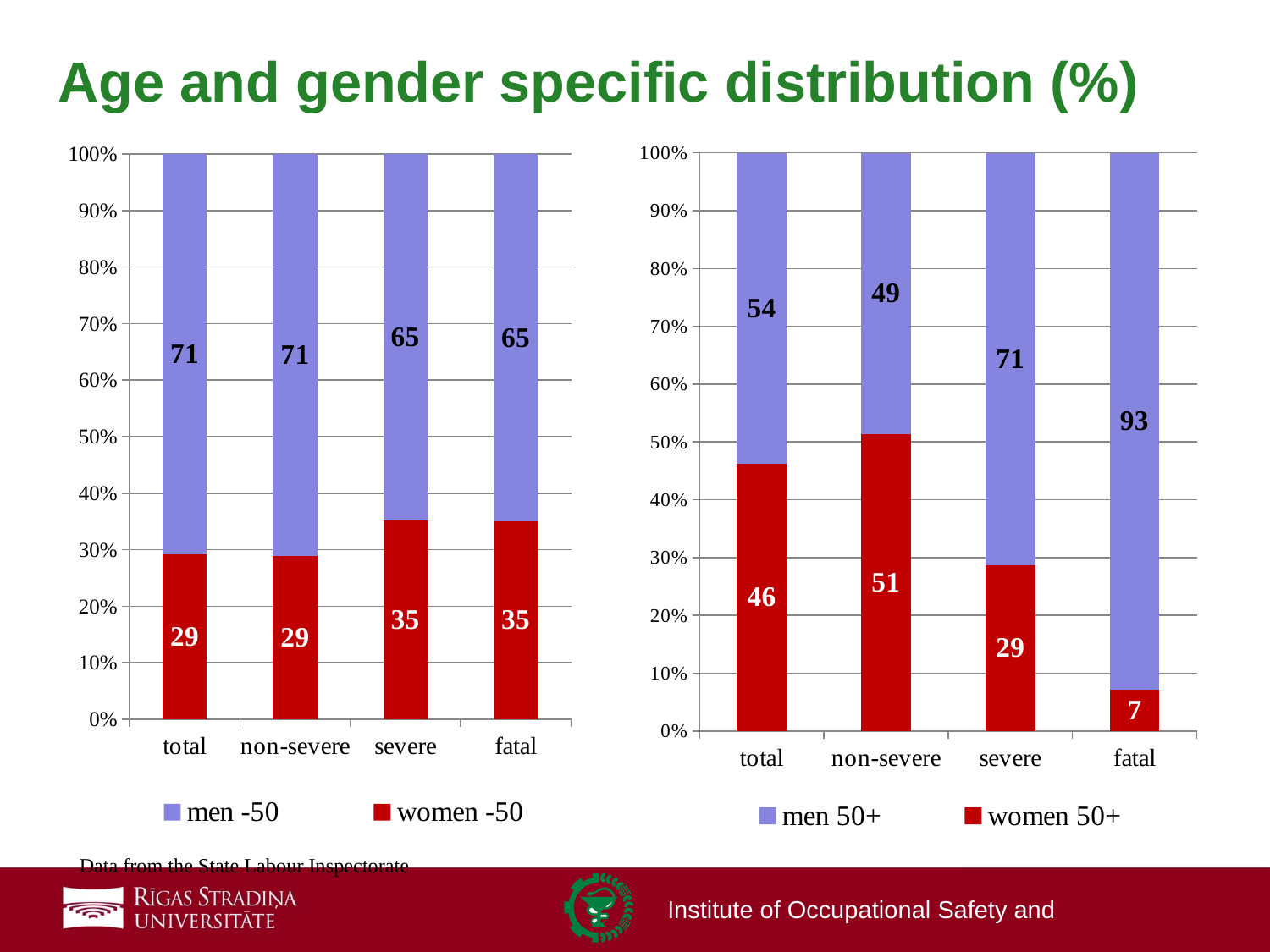

# Age and gender specific distribution (%)

### Chart

| Category | women -50 | men -50 |
|---|---|---|
| total | 29.135338345864664 | 70.86466165413535 |
| non-severe | 28.83959044368601 | 71.160409556314 |
| severe | 35.199999999999996 | 64.8 |
| fatal | 35.063291139240505 | 64.9367088607595 |

### Chart

| Category | women 50+ | men 50+ |
|---|---|---|
| total | 46.22641509433962 | 53.77358490566038 |
| non-severe | 51.421800947867304 | 48.5781990521327 |
| severe | 28.723404255319153 | 71.27659574468085 |
| fatal | 7.142857142857142 | 92.85714285714286 |
Data from the State Labour Inspectorate